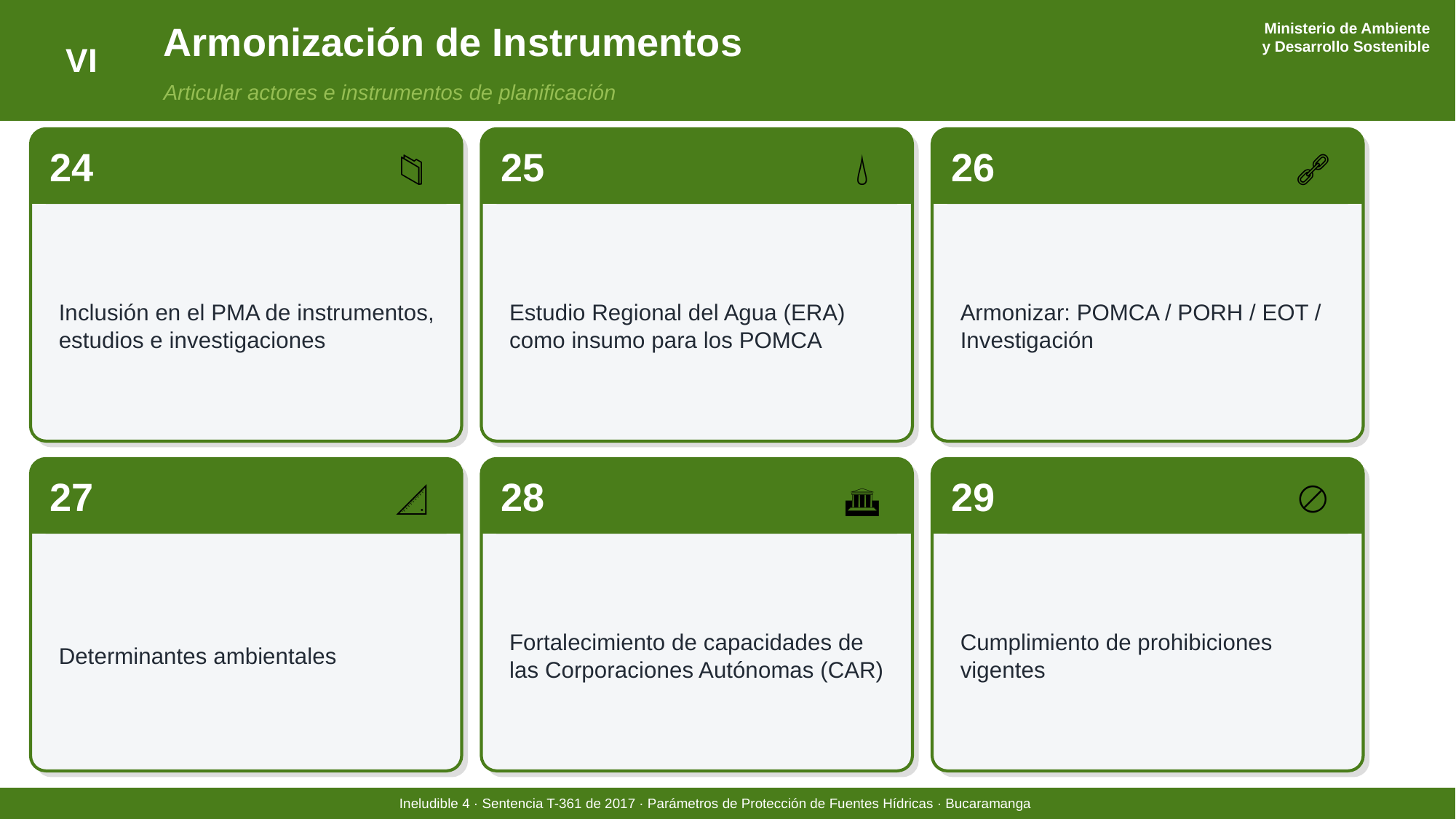

Ministerio de Ambiente
y Desarrollo Sostenible
Armonización de Instrumentos

VI
Articular actores e instrumentos de planificación

24
📁
25
💧
26
🔗

Inclusión en el PMA de instrumentos, estudios e investigaciones
Estudio Regional del Agua (ERA) como insumo para los POMCA
Armonizar: POMCA / PORH / EOT / Investigación

27
📐
28
🏛️
29
🚫

Determinantes ambientales
Fortalecimiento de capacidades de las Corporaciones Autónomas (CAR)
Cumplimiento de prohibiciones vigentes

Ineludible 4 · Sentencia T-361 de 2017 · Parámetros de Protección de Fuentes Hídricas · Bucaramanga